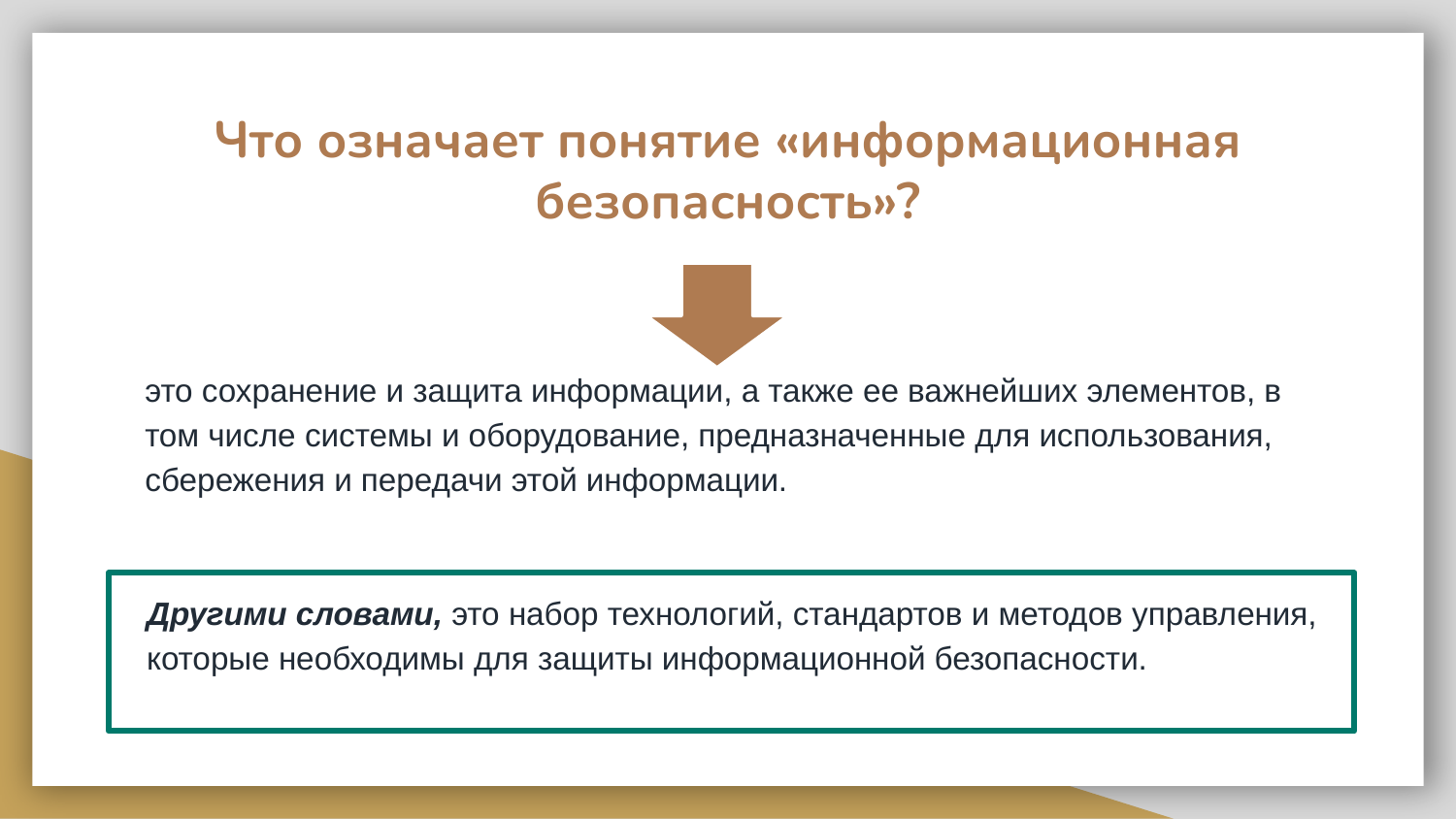

# Что означает понятие «информационная безопасность»?

это сохранение и защита информации, а также ее важнейших элементов, в том числе системы и оборудование, предназначенные для использования, сбережения и передачи этой информации.
Другими словами, это набор технологий, стандартов и методов управления, которые необходимы для защиты информационной безопасности.